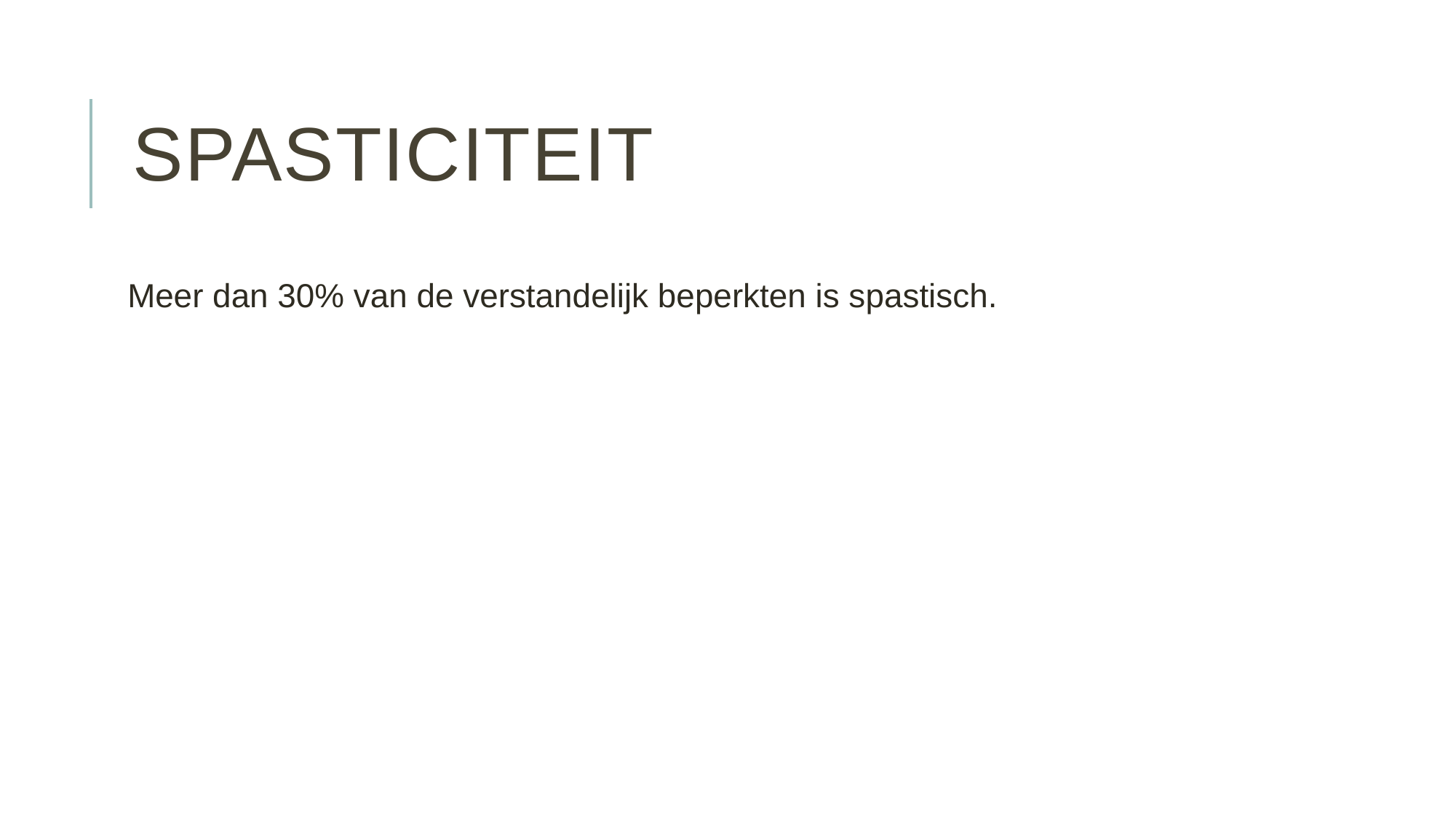

# Spasticiteit
Meer dan 30% van de verstandelijk beperkten is spastisch.